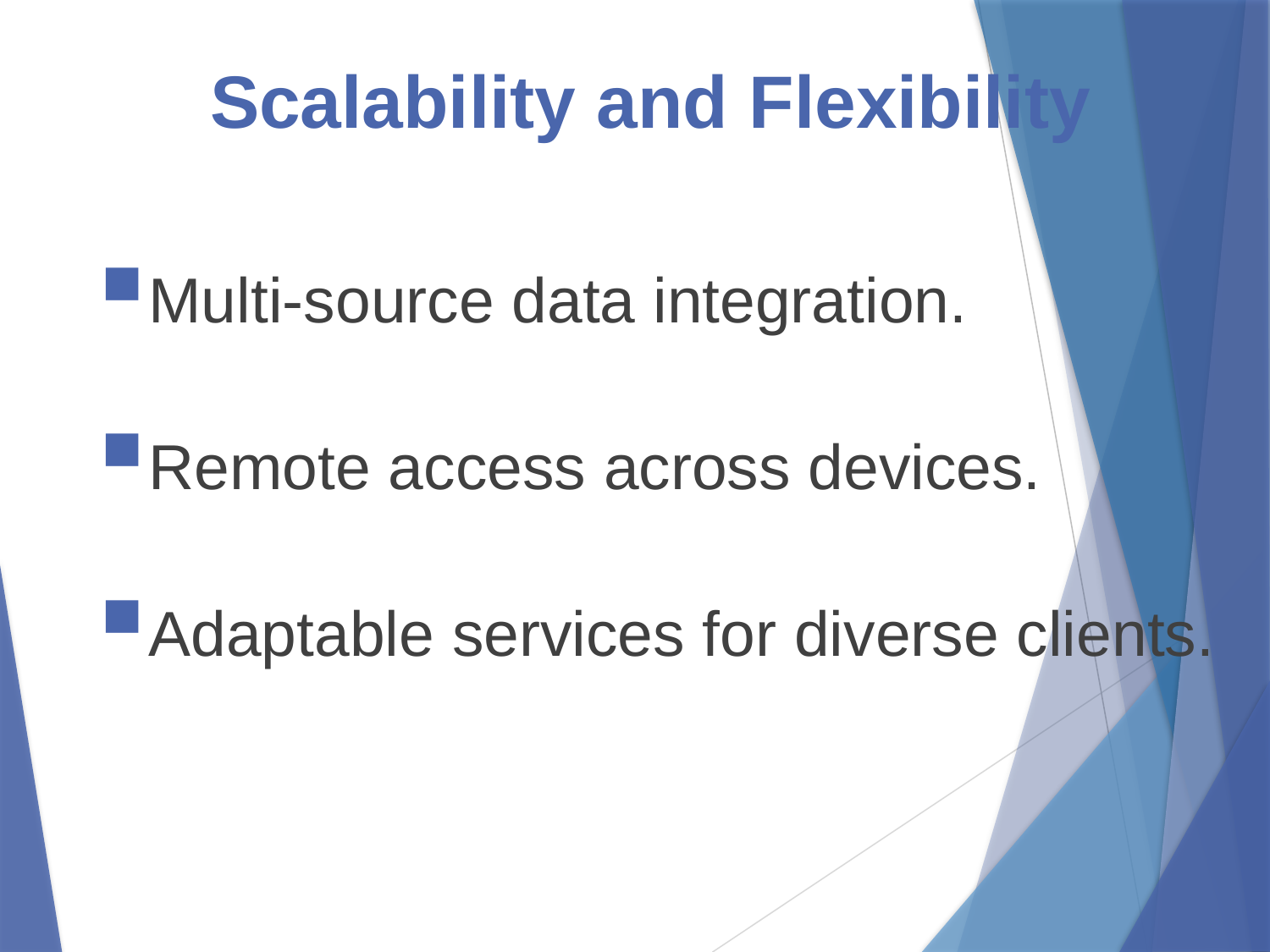

# Scalability and Flexibility
Multi-source data integration.
Remote access across devices.
Adaptable services for diverse clients.